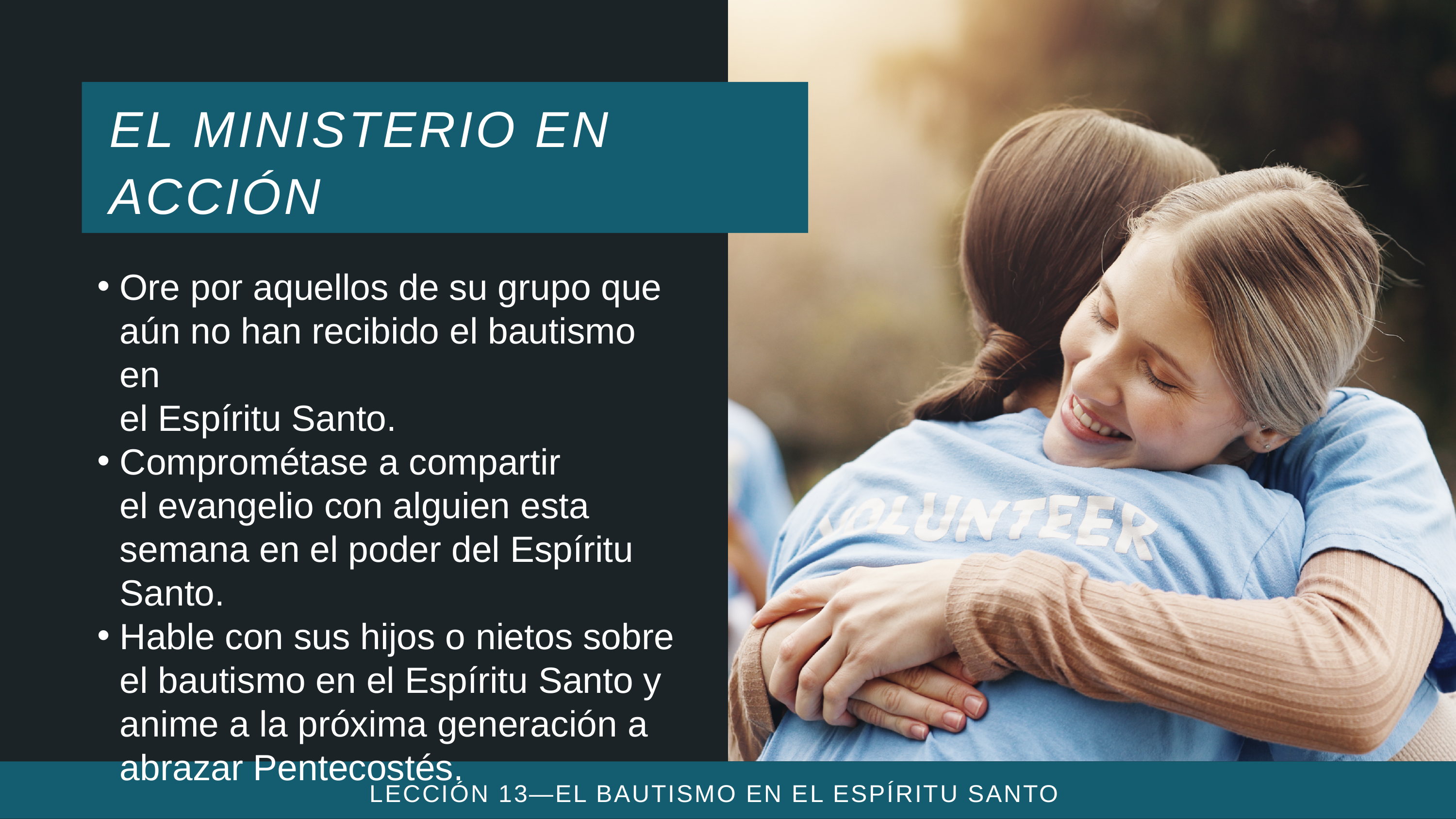

Ore por aquellos de su grupo que
aún no han recibido el bautismo en
el Espíritu Santo.
Comprométase a compartir
el evangelio con alguien esta semana en el poder del Espíritu Santo.
Hable con sus hijos o nietos sobre el bautismo en el Espíritu Santo y anime a la próxima generación a abrazar Pentecostés.